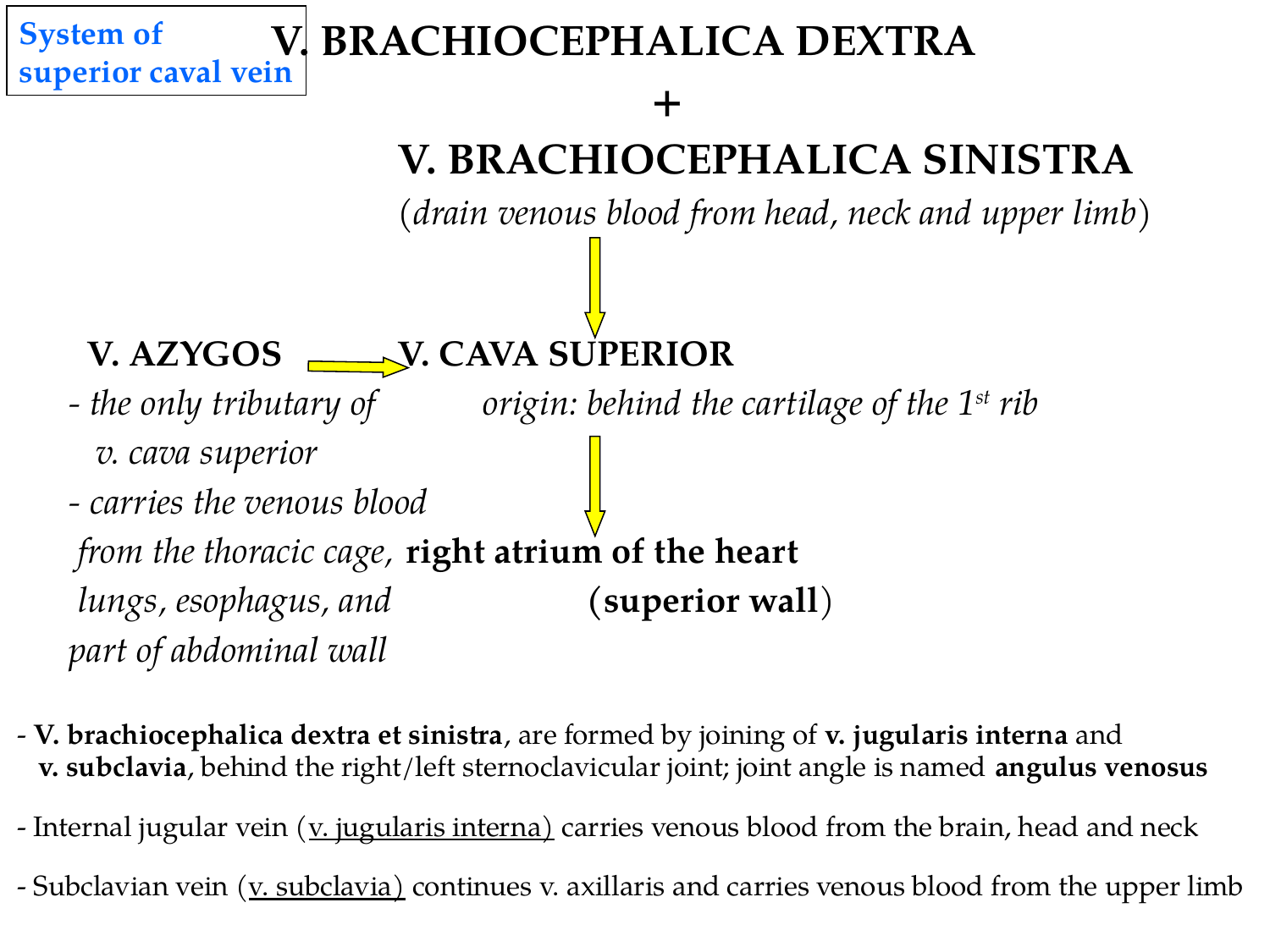

System of
superior caval vein
             	V. BRACHIOCEPHALICA DEXTRA
					+
			V. BRACHIOCEPHALICA SINISTRA
			(drain venous blood from head, neck and upper limb)

  V. AZYGOS      	V. CAVA SUPERIOR
- the only tributary of            origin: behind the cartilage of the 1st rib
   v. cava superior
- carries the venous blood
 from the thoracic cage,	 right atrium of the heart
 lungs, esophagus, and		       (superior wall)
part of abdominal wall

- V. brachiocephalica dextra et sinistra, are formed by joining of v. jugularis interna and
   v. subclavia, behind the right/left sternoclavicular joint; joint angle is named angulus venosus
- Internal jugular vein (v. jugularis interna) carries venous blood from the brain, head and neck
- Subclavian vein (v. subclavia) continues v. axillaris and carries venous blood from the upper limb